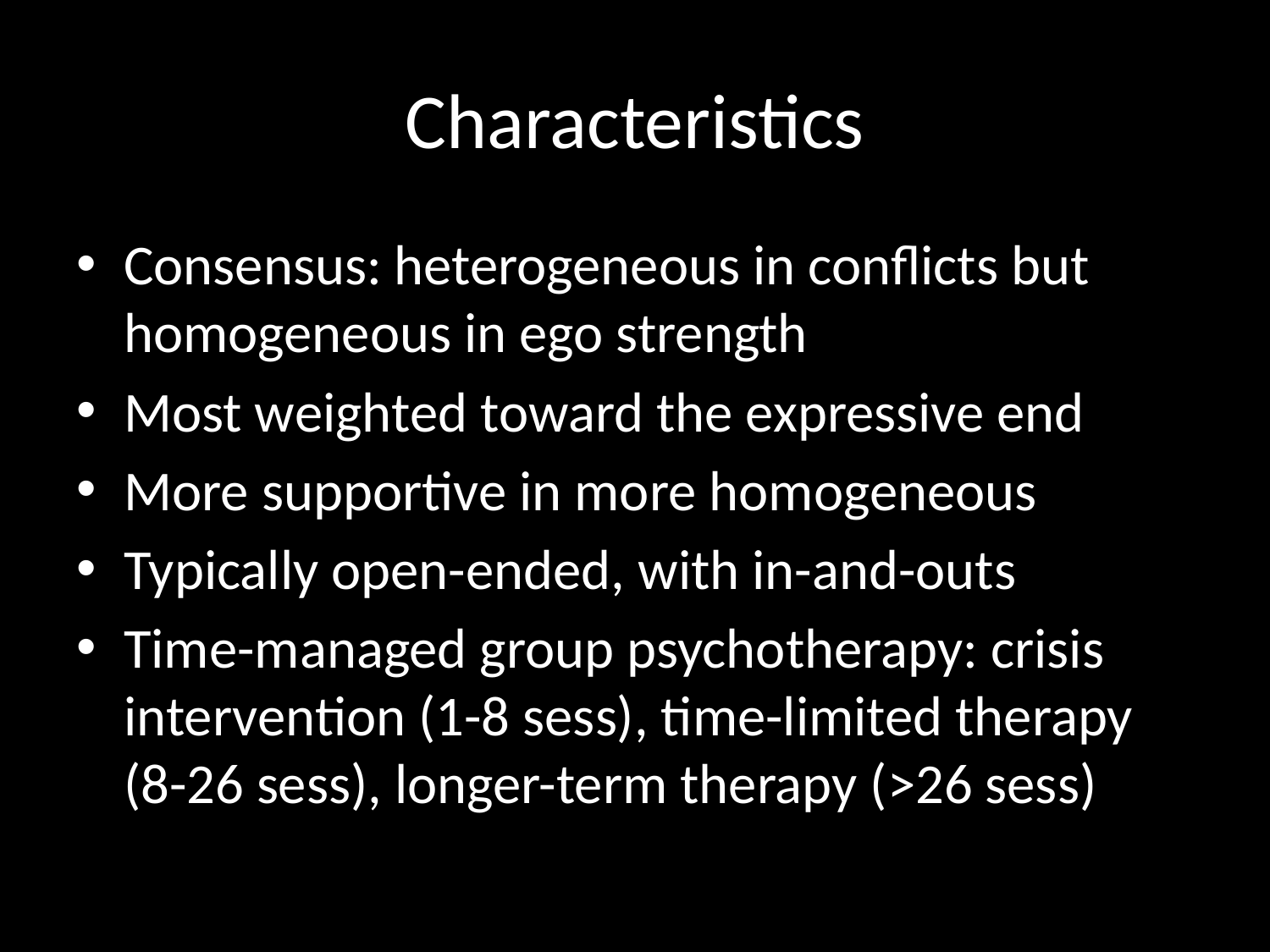

# Characteristics
Consensus: heterogeneous in conflicts but homogeneous in ego strength
Most weighted toward the expressive end
More supportive in more homogeneous
Typically open-ended, with in-and-outs
Time-managed group psychotherapy: crisis intervention (1-8 sess), time-limited therapy (8-26 sess), longer-term therapy (>26 sess)